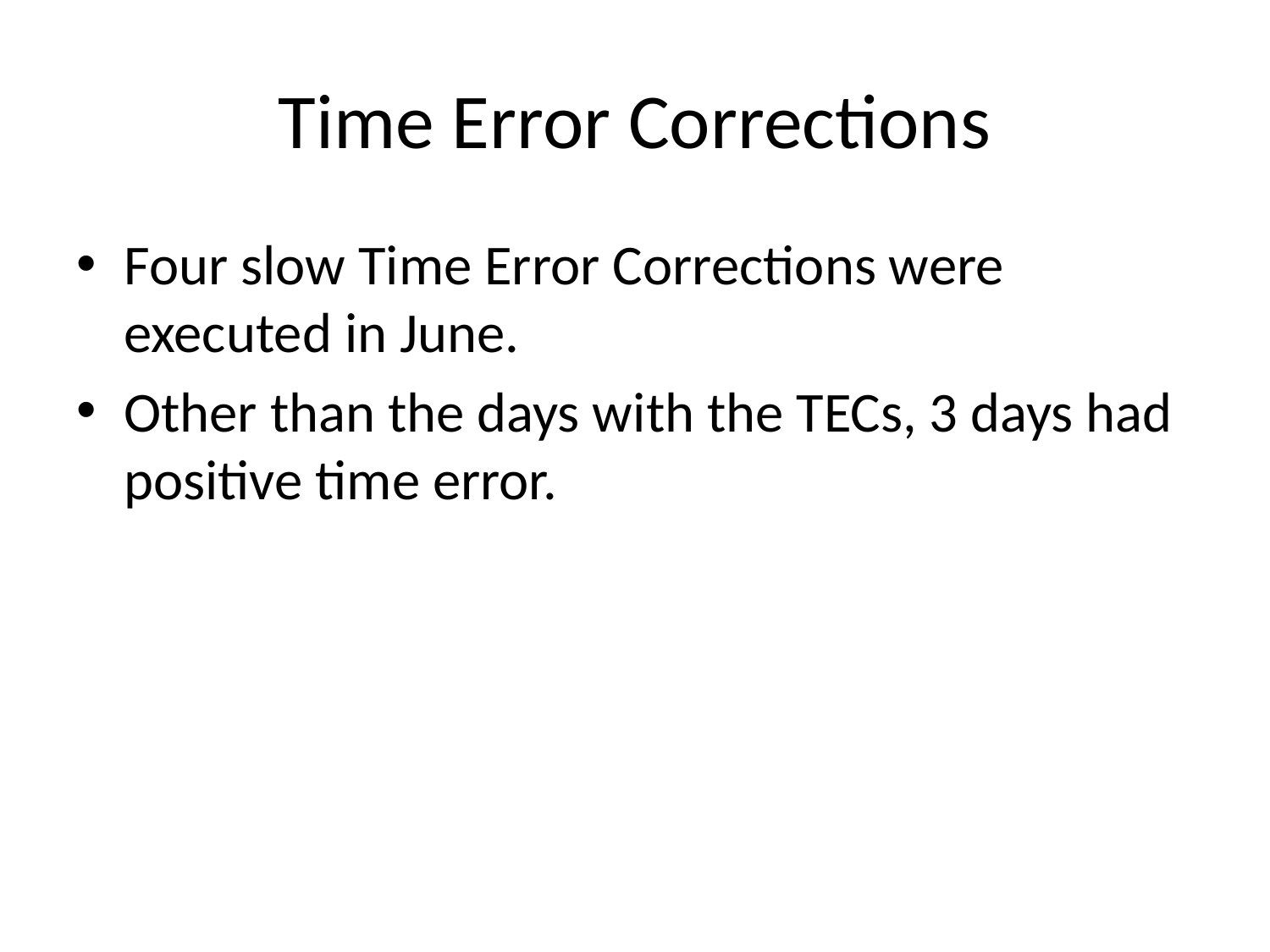

# Time Error Corrections
Four slow Time Error Corrections were executed in June.
Other than the days with the TECs, 3 days had positive time error.